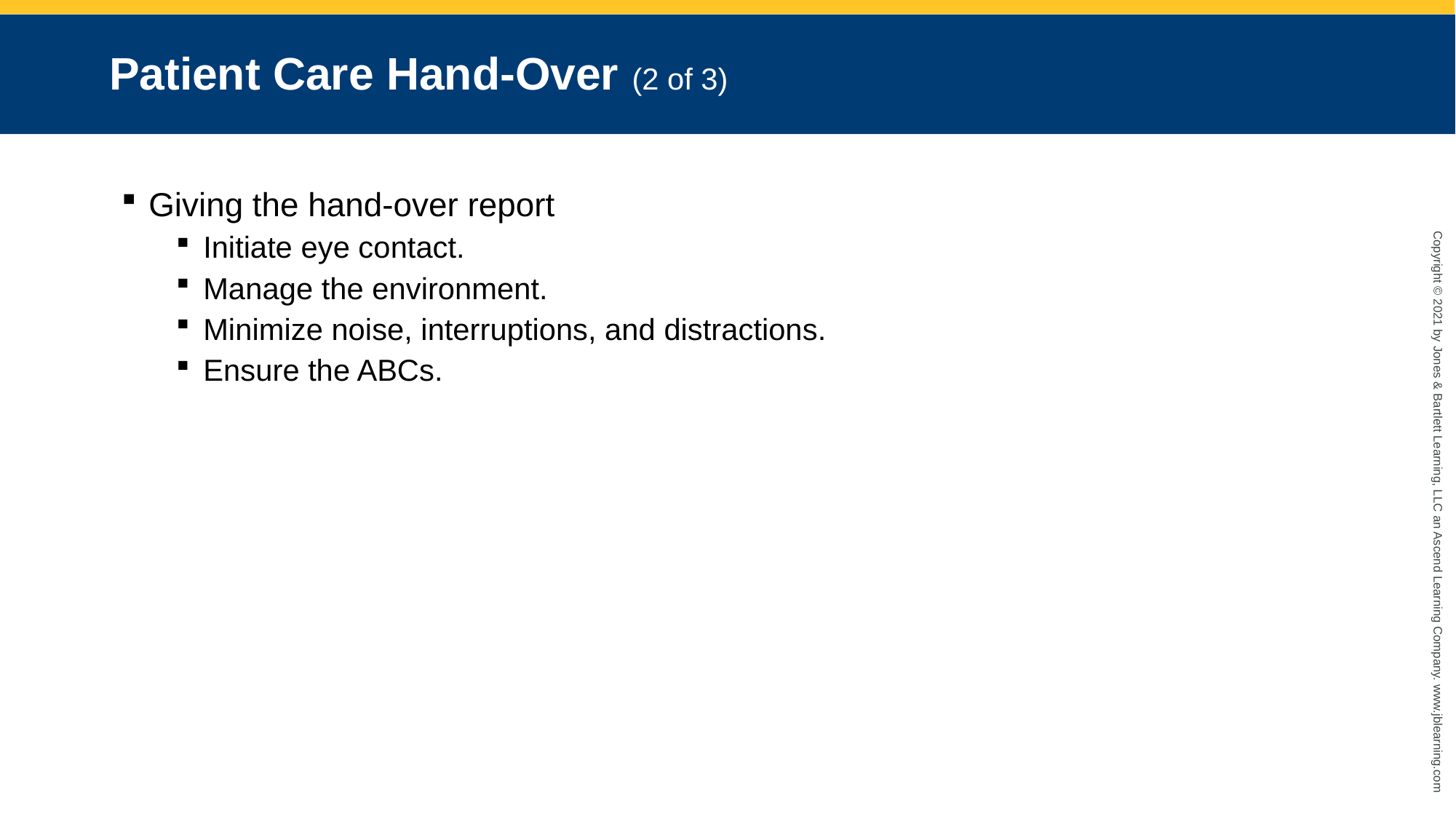

# Patient Care Hand-Over (2 of 3)
Giving the hand-over report
Initiate eye contact.
Manage the environment.
Minimize noise, interruptions, and distractions.
Ensure the ABCs.